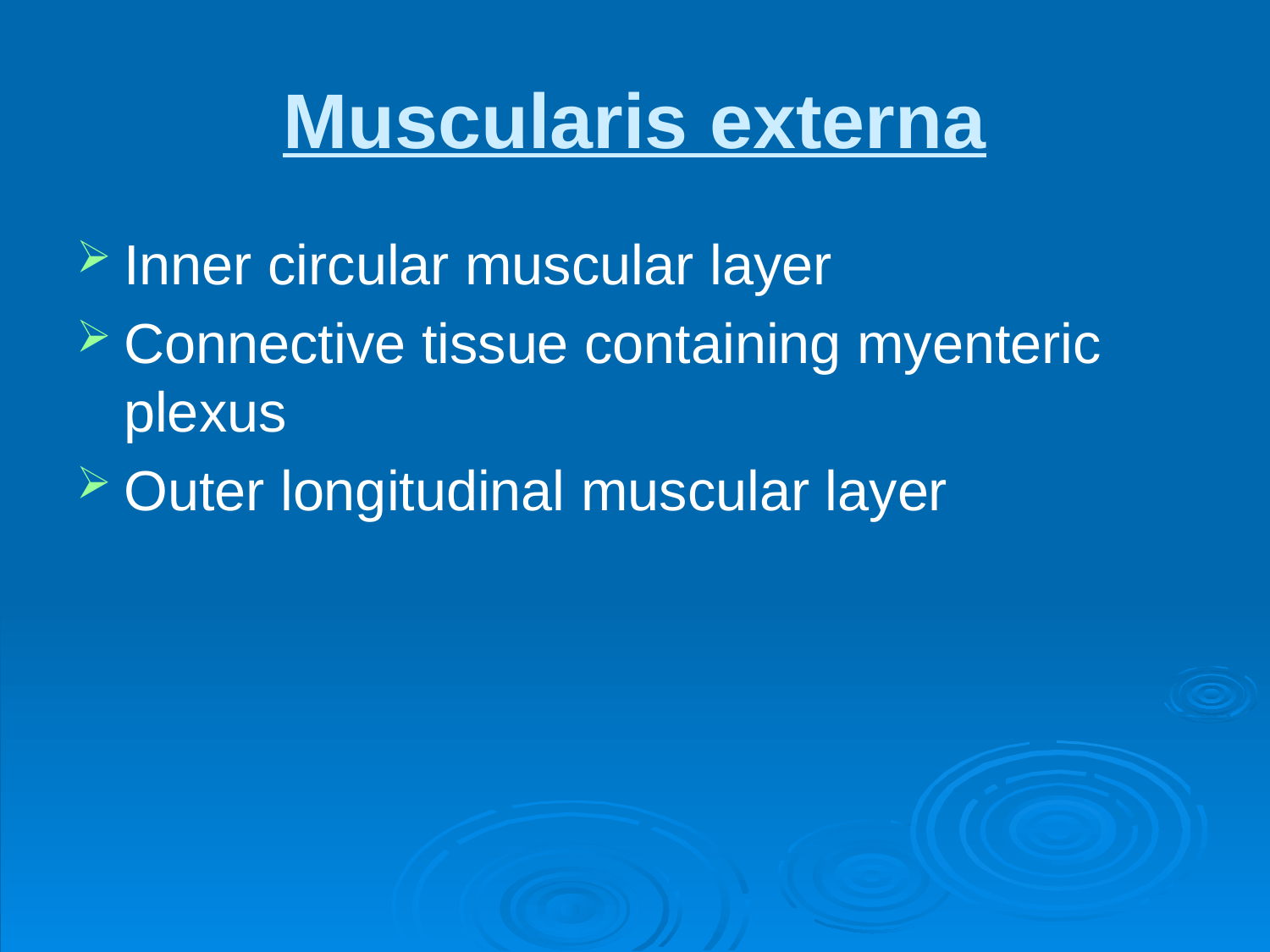

# Muscularis externa
Inner circular muscular layer
Connective tissue containing myenteric plexus
Outer longitudinal muscular layer